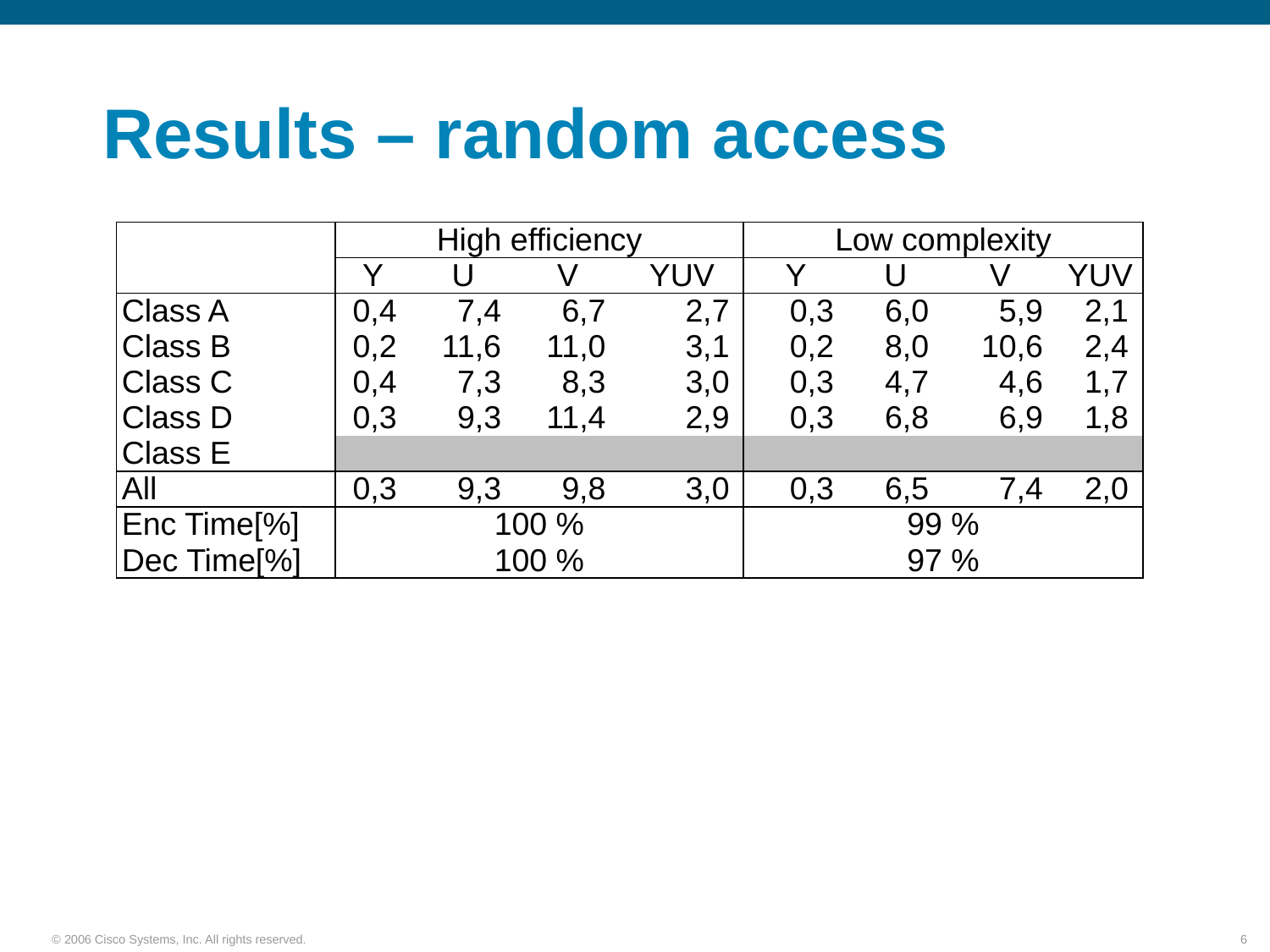

# Results – random access
|  | High efficiency |  |  |  | Low complexity |  |  |  |
| --- | --- | --- | --- | --- | --- | --- | --- | --- |
|  | Y | U | V | YUV | Y | U | V | YUV |
| Class A | 0,4 | 7,4 | 6,7 | 2,7 | 0,3 | 6,0 | 5,9 | 2,1 |
| Class B | 0,2 | 11,6 | 11,0 | 3,1 | 0,2 | 8,0 | 10,6 | 2,4 |
| Class C | 0,4 | 7,3 | 8,3 | 3,0 | 0,3 | 4,7 | 4,6 | 1,7 |
| Class D | 0,3 | 9,3 | 11,4 | 2,9 | 0,3 | 6,8 | 6,9 | 1,8 |
| Class E |  |  |  |  |  |  |  |  |
| All | 0,3 | 9,3 | 9,8 | 3,0 | 0,3 | 6,5 | 7,4 | 2,0 |
| Enc Time[%] | 100 % |  |  |  | 99 % |  |  |  |
| Dec Time[%] | 100 % |  |  |  | 97 % |  |  |  |